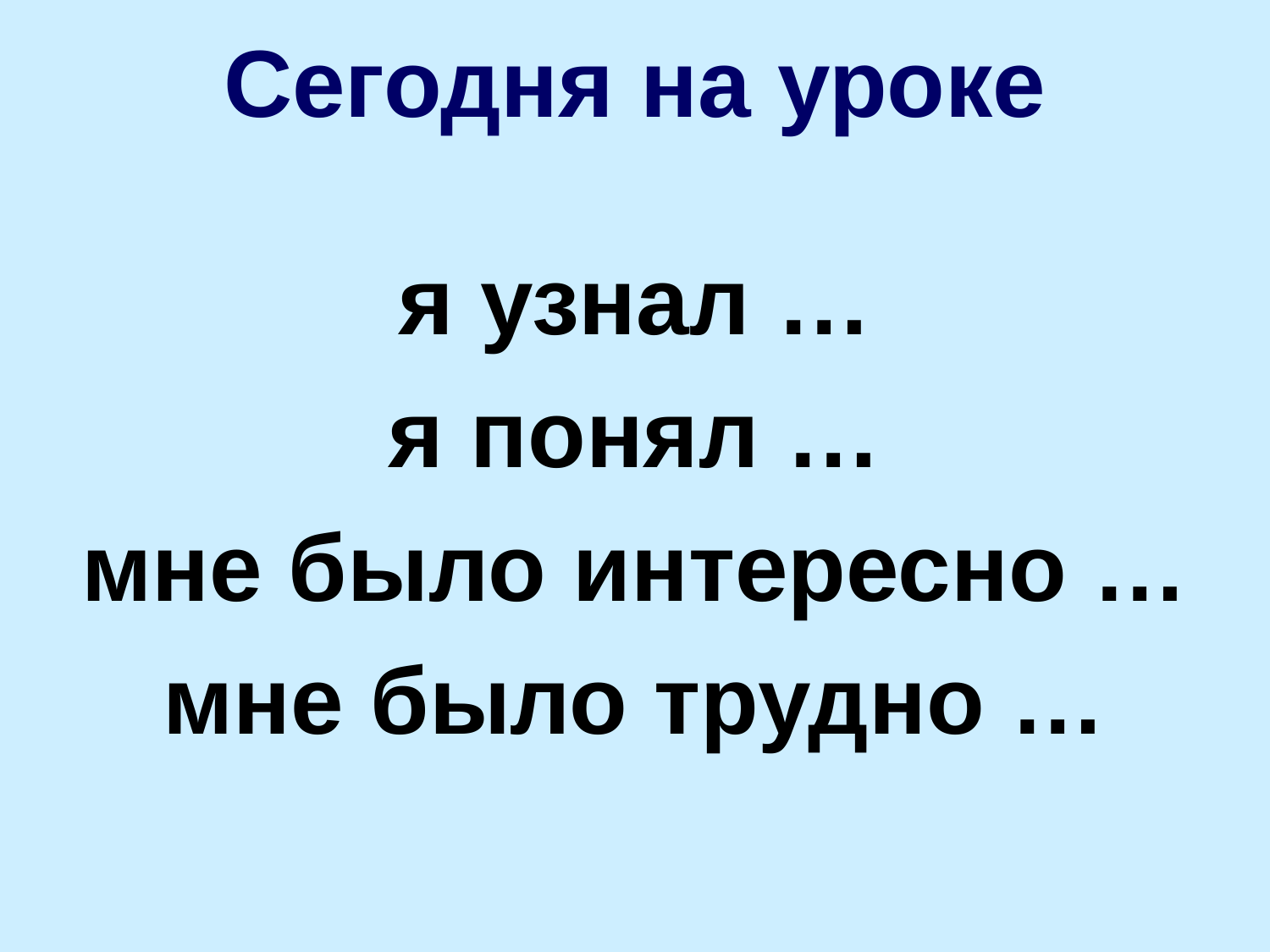

Сегодня на уроке
я узнал …
я понял …
мне было интересно …
мне было трудно …